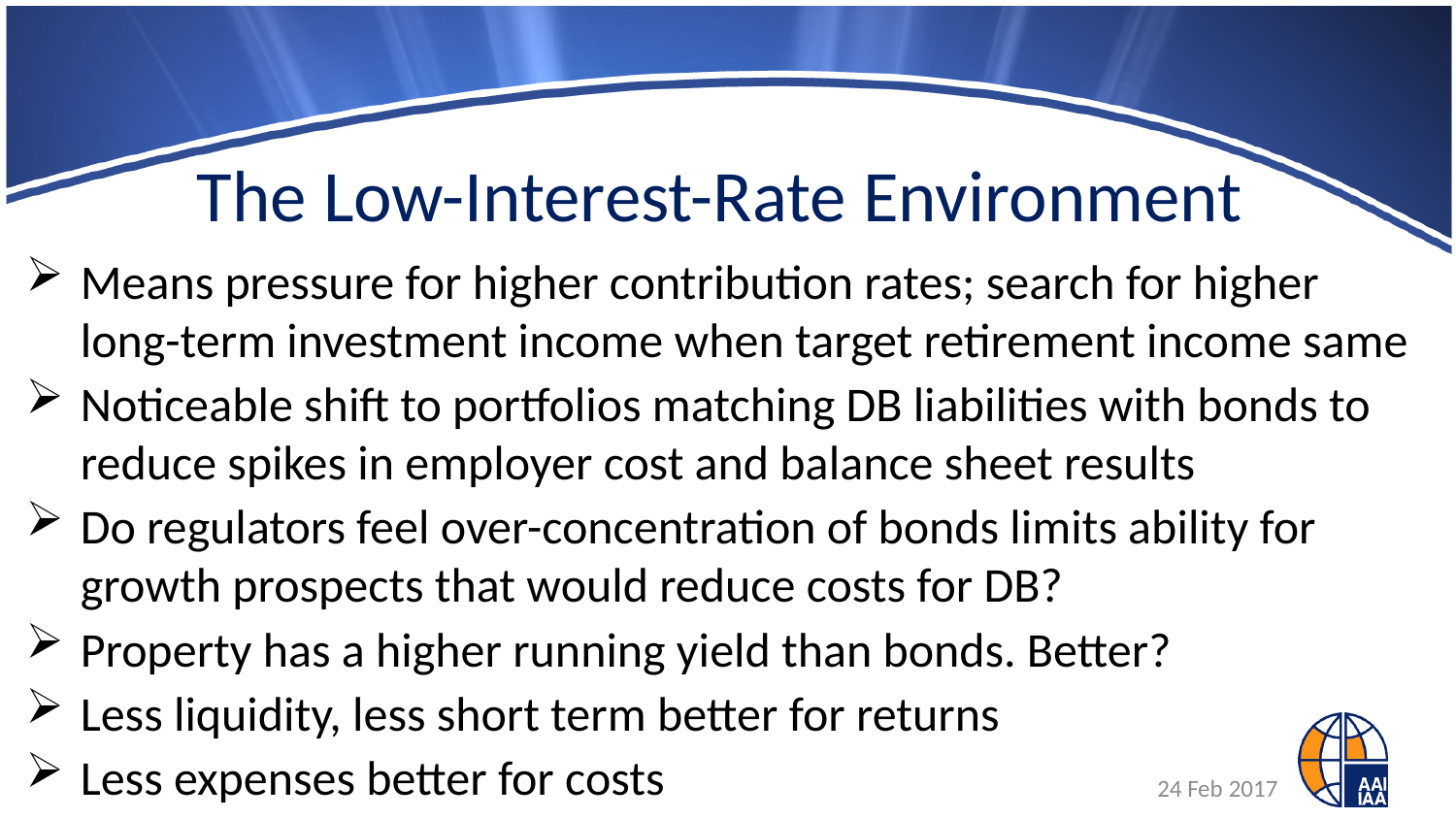

# The Low-Interest-Rate Environment
Means pressure for higher contribution rates; search for higher long-term investment income when target retirement income same
Noticeable shift to portfolios matching DB liabilities with bonds to reduce spikes in employer cost and balance sheet results
Do regulators feel over-concentration of bonds limits ability for growth prospects that would reduce costs for DB?
Property has a higher running yield than bonds. Better?
Less liquidity, less short term better for returns
Less expenses better for costs

24 Feb 2017